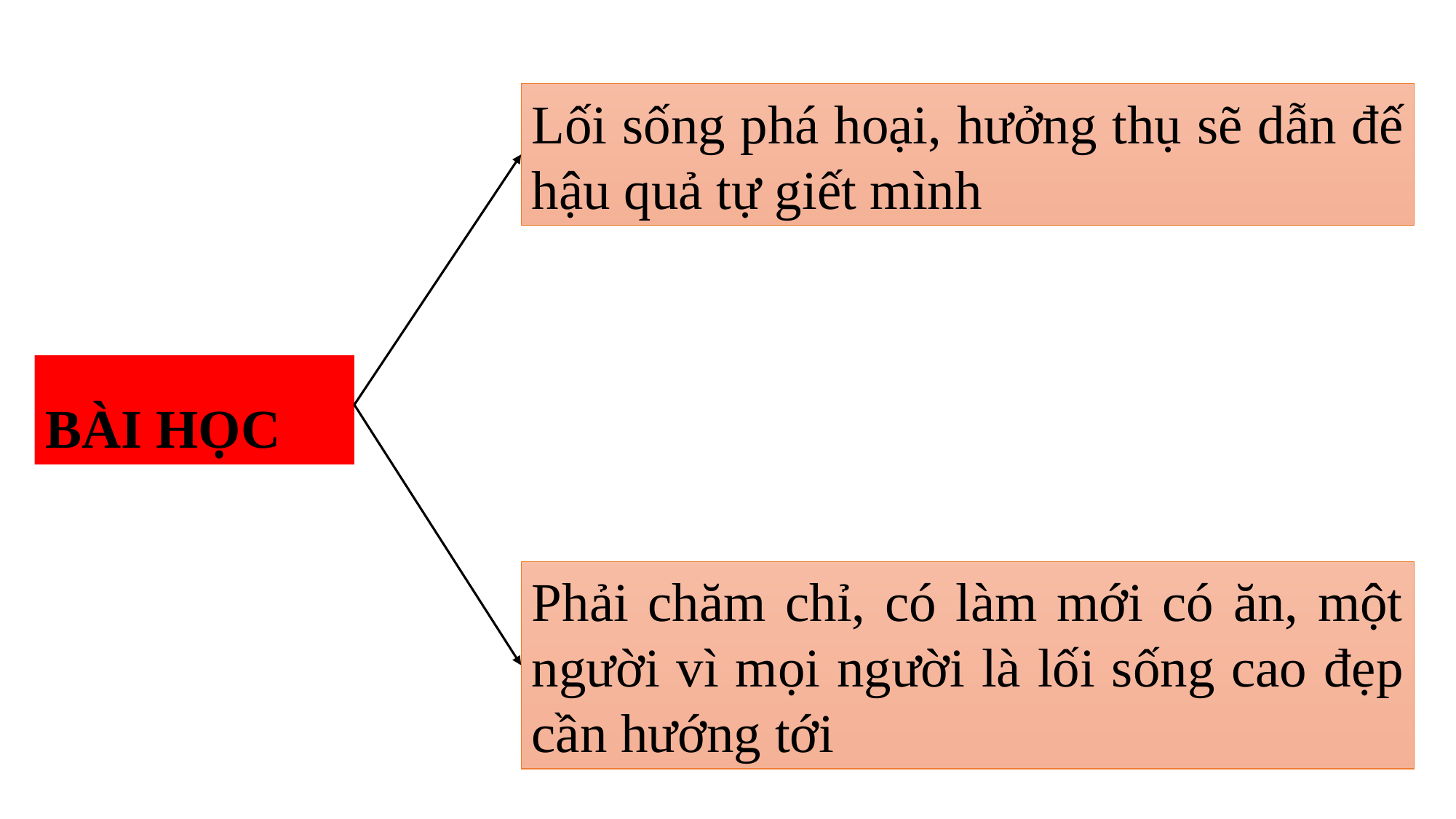

Lối sống phá hoại, hưởng thụ sẽ dẫn đế hậu quả tự giết mình
BÀI HỌC
Phải chăm chỉ, có làm mới có ăn, một người vì mọi người là lối sống cao đẹp cần hướng tới